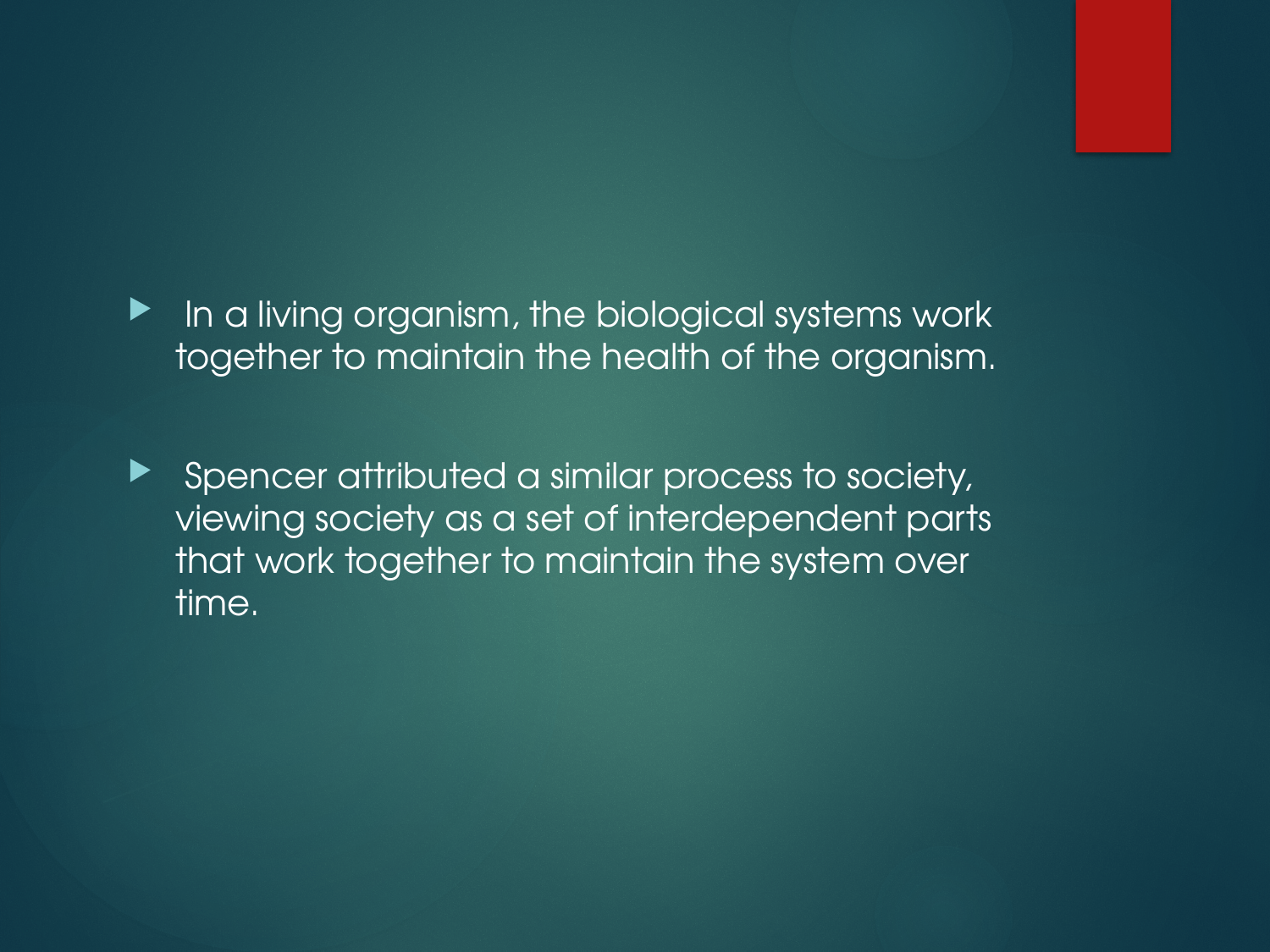

#
 In a living organism, the biological systems work together to maintain the health of the organism.

 Spencer attributed a similar process to society, viewing society as a set of interdependent parts that work together to maintain the system over time.